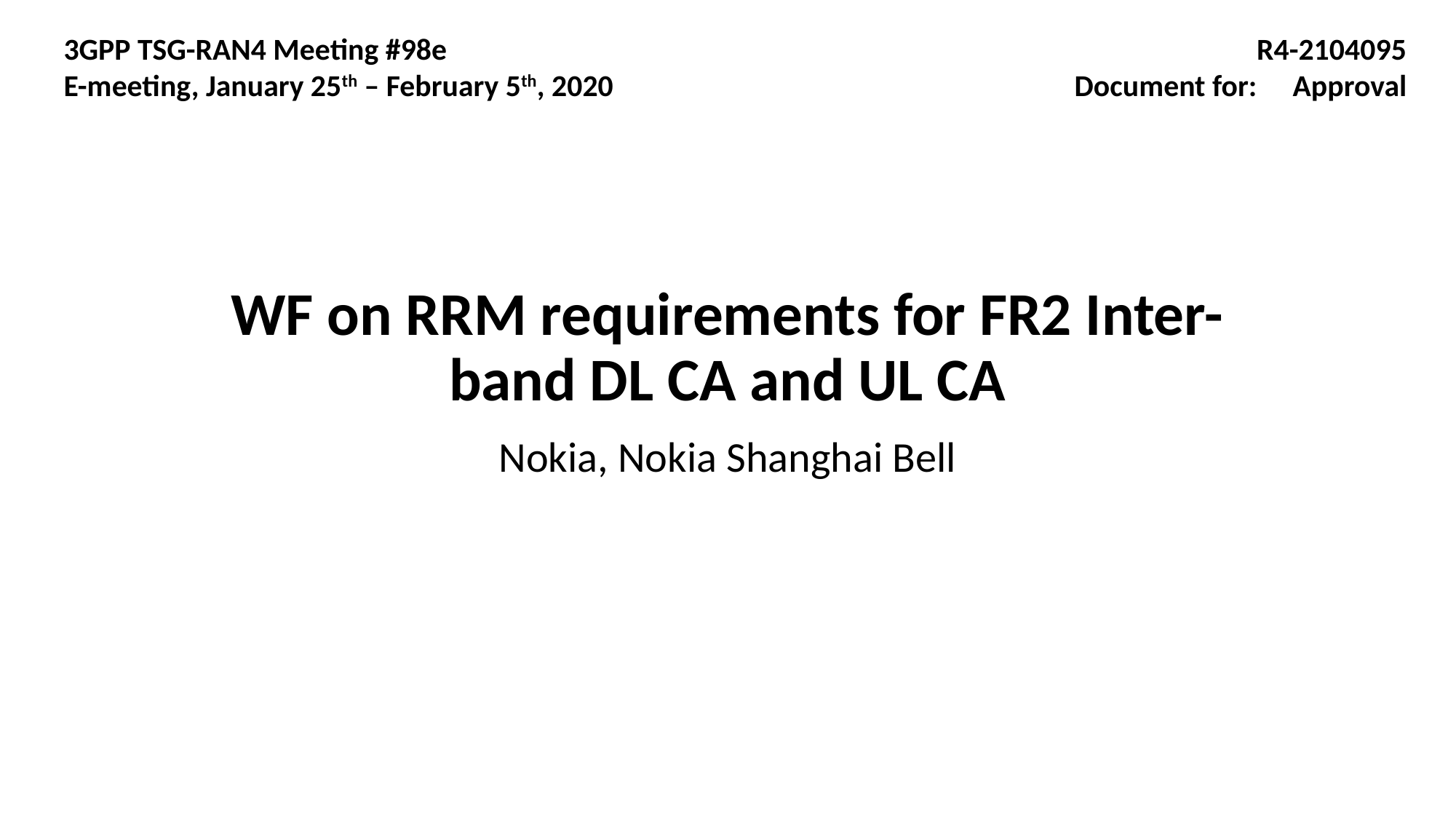

3GPP TSG-RAN4 Meeting #98e
E-meeting, January 25th – February 5th, 2020
R4-2104095
Document for:	Approval
# WF on RRM requirements for FR2 Inter-band DL CA and UL CA
Nokia, Nokia Shanghai Bell